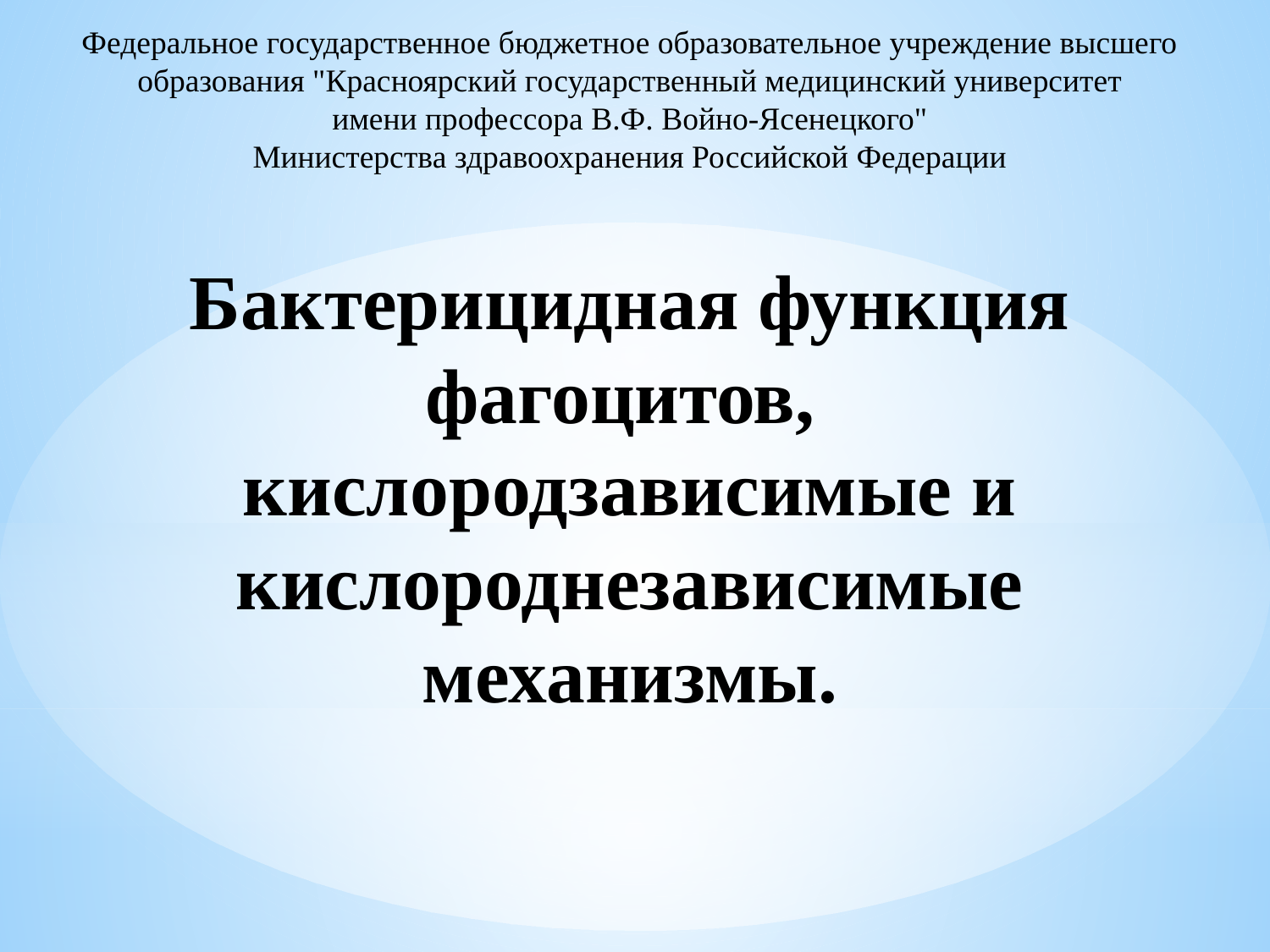

Федеральное государственное бюджетное образовательное учреждение высшего
образования "Красноярский государственный медицинский университет
имени профессора В.Ф. Войно-Ясенецкого"
Министерства здравоохранения Российской Федерации
Бактерицидная функция фагоцитов,
кислородзависимые и кислороднезависимые механизмы.